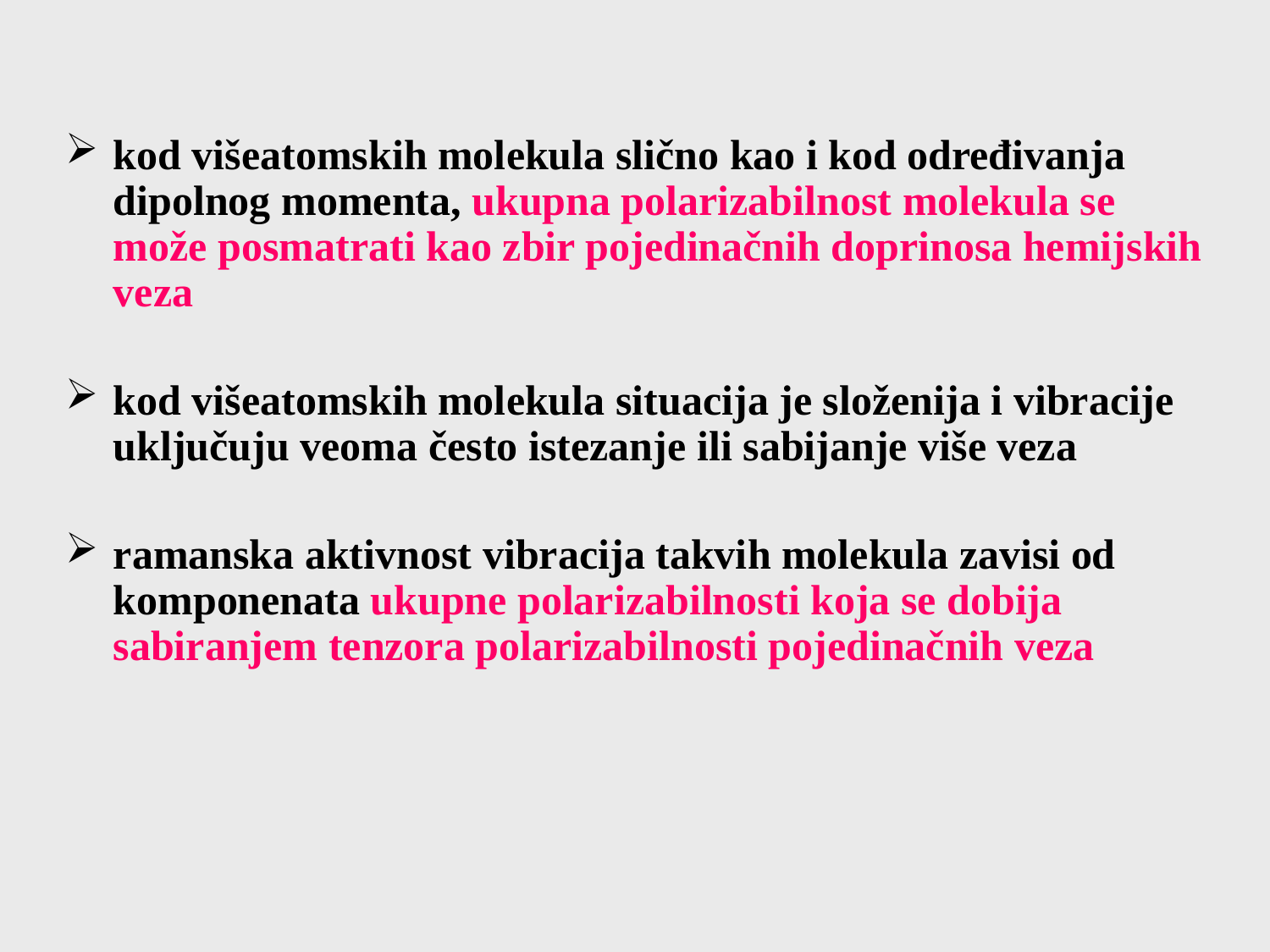

kod višeatomskih molekula slično kao i kod određivanja   dipolnog momenta, ukupna polarizabilnost molekula se   može posmatrati kao zbir pojedinačnih doprinosa hemijskih  veza

kod višeatomskih molekula situacija je složenija i vibracije    uključuju veoma često istezanje ili sabijanje više veza

ramanska aktivnost vibracija takvih molekula zavisi od   komponenata ukupne polarizabilnosti koja se dobija   sabiranjem tenzora polarizabilnosti pojedinačnih veza